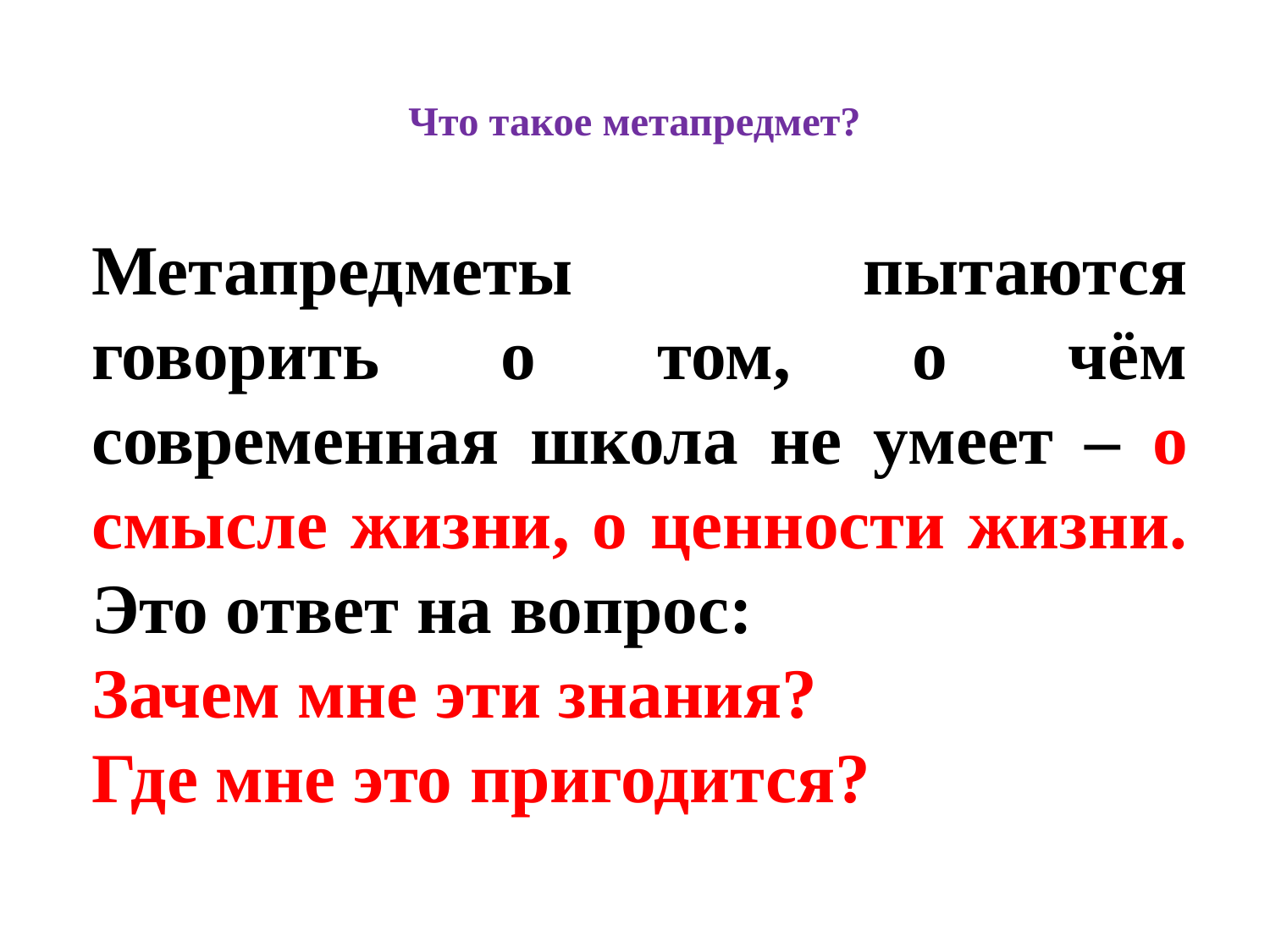

# Что такое метапредмет?
Метапредметы пытаются говорить о том, о чём современная школа не умеет – о смысле жизни, о ценности жизни. Это ответ на вопрос:
Зачем мне эти знания?
Где мне это пригодится?